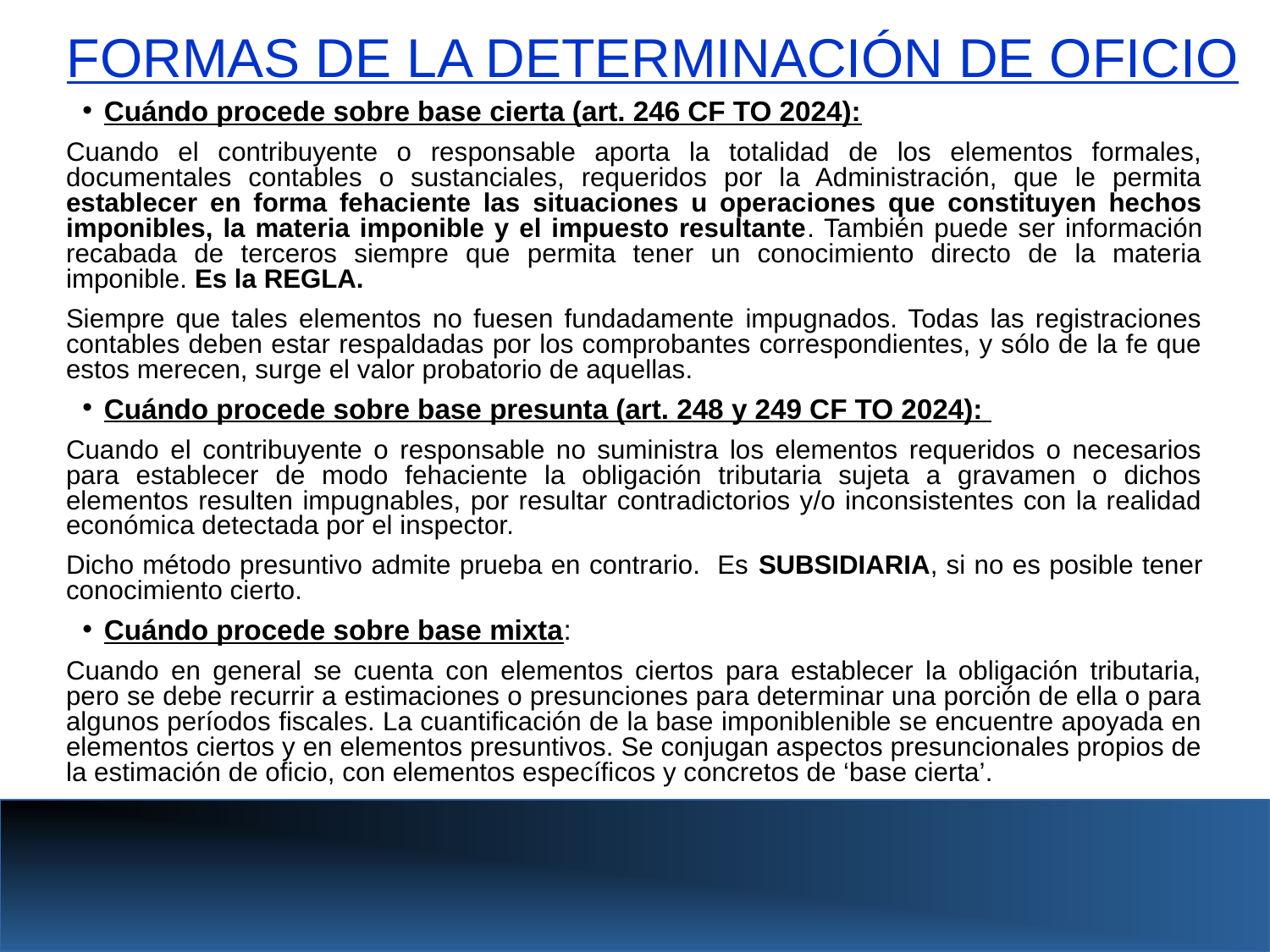

FORMAS DE LA DETERMINACIÓN DE OFICIO
 Cuándo procede sobre base cierta (art. 246 CF TO 2024):
Cuando el contribuyente o responsable aporta la totalidad de los elementos formales, documentales contables o sustanciales, requeridos por la Administración, que le permita establecer en forma fehaciente las situaciones u operaciones que constituyen hechos imponibles, la materia imponible y el impuesto resultante. También puede ser información recabada de terceros siempre que permita tener un conocimiento directo de la materia imponible. Es la REGLA.
Siempre que tales elementos no fuesen fundadamente impugnados. Todas las registraciones contables deben estar respaldadas por los comprobantes correspondientes, y sólo de la fe que estos merecen, surge el valor probatorio de aquellas.
 Cuándo procede sobre base presunta (art. 248 y 249 CF TO 2024):
Cuando el contribuyente o responsable no suministra los elementos requeridos o necesarios para establecer de modo fehaciente la obligación tributaria sujeta a gravamen o dichos elementos resulten impugnables, por resultar contradictorios y/o inconsistentes con la realidad económica detectada por el inspector.
Dicho método presuntivo admite prueba en contrario.  Es SUBSIDIARIA, si no es posible tener conocimiento cierto.
 Cuándo procede sobre base mixta:
Cuando en general se cuenta con elementos ciertos para establecer la obligación tributaria, pero se debe recurrir a estimaciones o presunciones para determinar una porción de ella o para algunos períodos fiscales. La cuantificación de la base imponiblenible se encuentre apoyada en elementos ciertos y en elementos presuntivos. Se conjugan aspectos presuncionales propios de la estimación de oficio, con elementos específicos y concretos de ‘base cierta’.